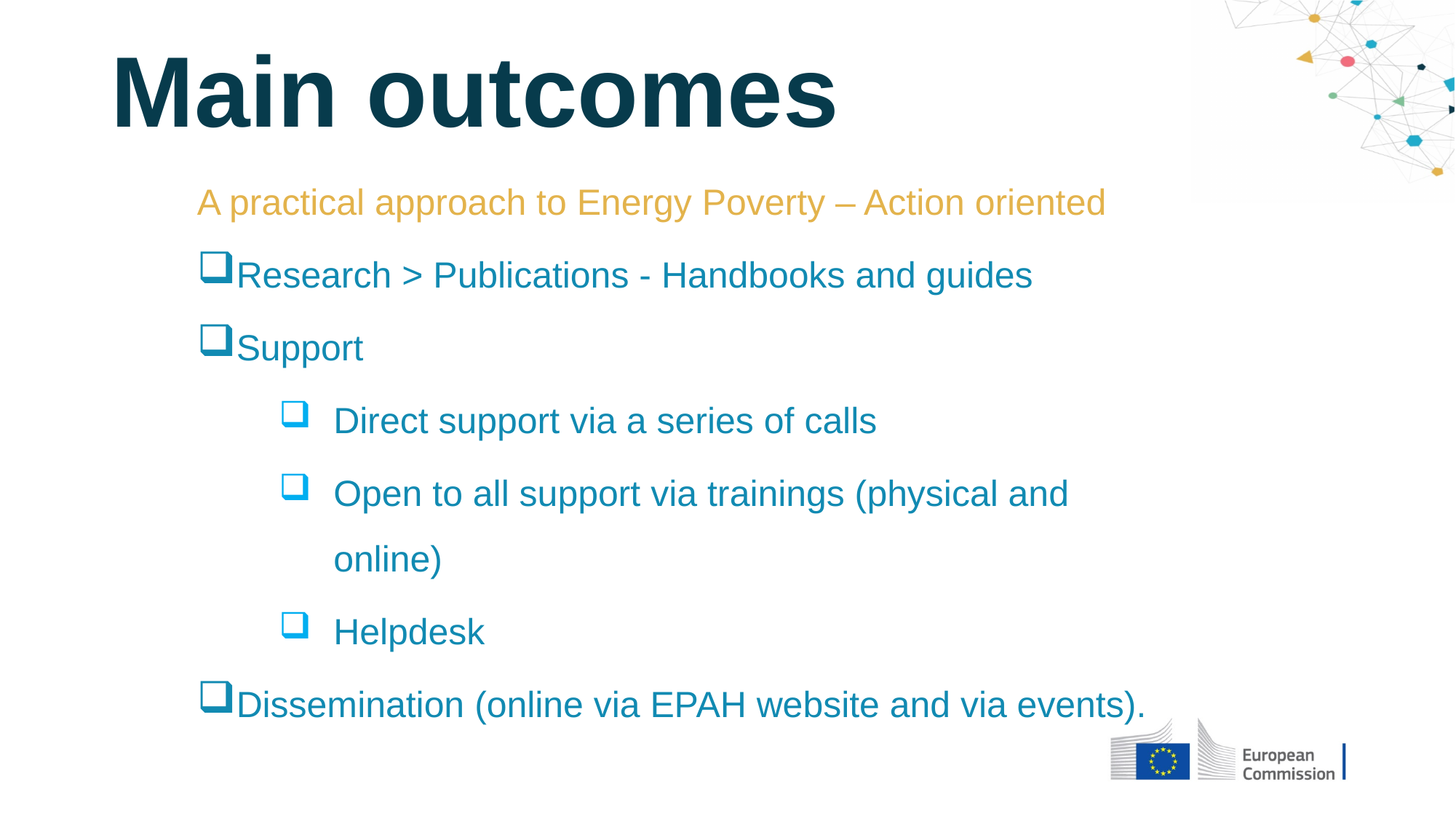

# Main outcomes
A practical approach to Energy Poverty – Action oriented
Research > Publications - Handbooks and guides
Support
Direct support via a series of calls
Open to all support via trainings (physical and online)
Helpdesk
Dissemination (online via EPAH website and via events).